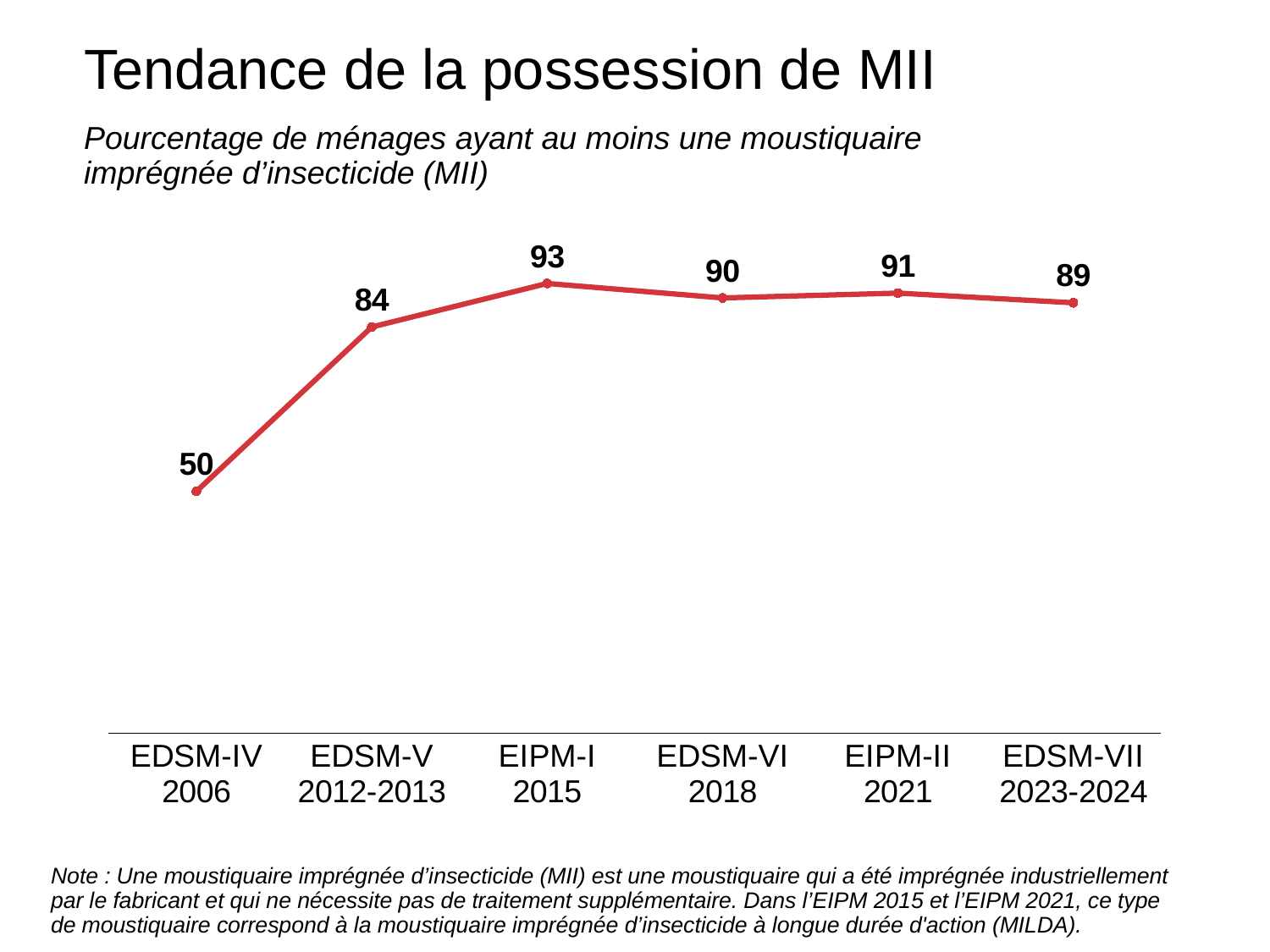

# Tendance de la possession de MII
Pourcentage de ménages ayant au moins une moustiquaire imprégnée d’insecticide (MII)

### Chart

| Category | Any ANC from a skilled provider |
|---|---|
| EDSM-IV
2006 | 50.0 |
| EDSM-V
2012-2013 | 84.0 |
| EIPM-I
2015 | 93.0 |
| EDSM-VI
2018 | 90.0 |
| EIPM-II
2021 | 91.0 |
| EDSM-VII
2023-2024 | 89.0 |
Note : Une moustiquaire imprégnée d’insecticide (MII) est une moustiquaire qui a été imprégnée industriellement par le fabricant et qui ne nécessite pas de traitement supplémentaire. Dans l’EIPM 2015 et l’EIPM 2021, ce type de moustiquaire correspond à la moustiquaire imprégnée d’insecticide à longue durée d'action (MILDA).